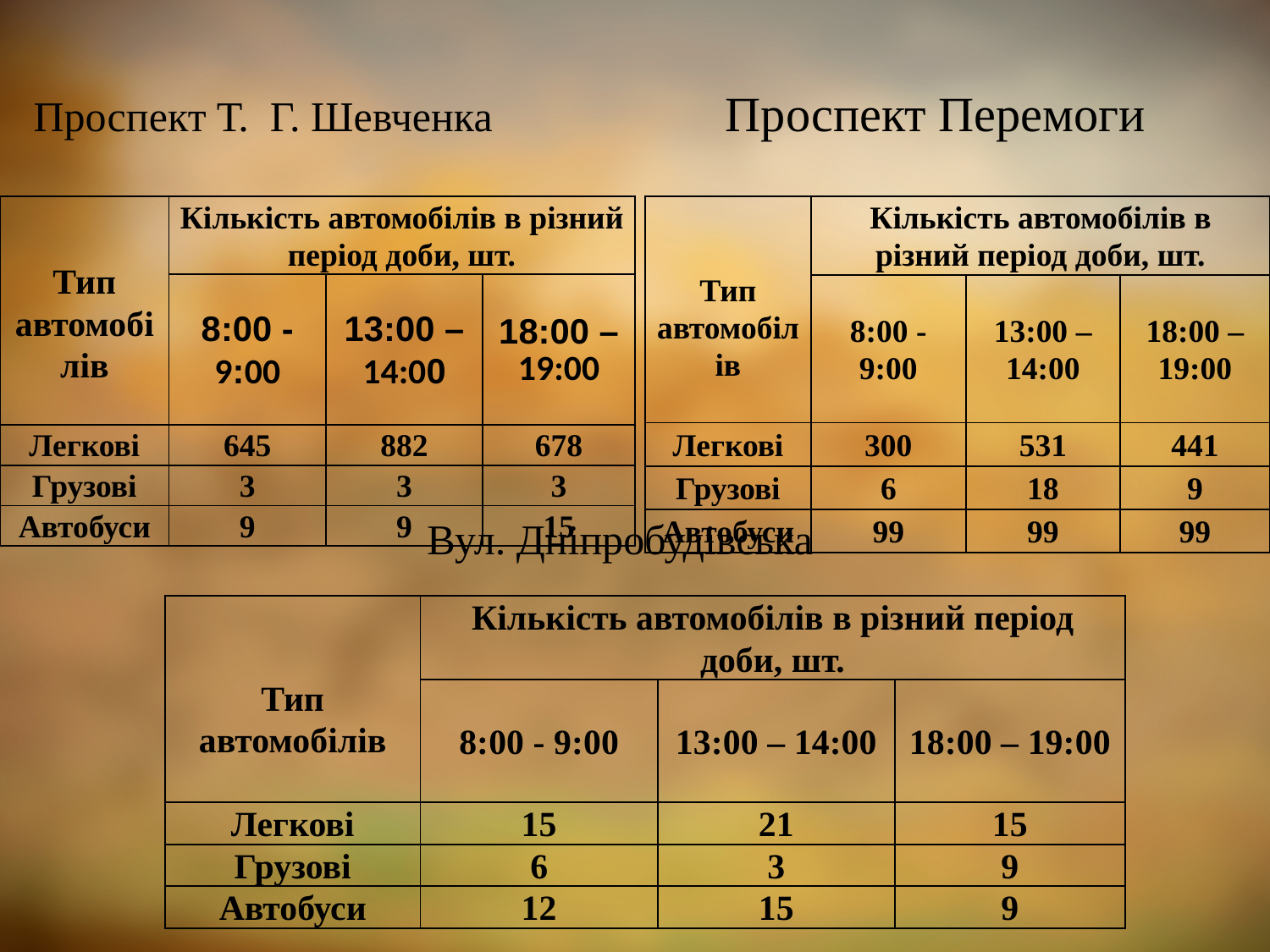

Проспект Т.  Г. Шевченка                      Проспект Перемоги

| Тип автомобілів | Кількість автомобілів в різний період доби, шт. |  |  |
| --- | --- | --- | --- |
|  | 8:00 - 9:00 | 13:00 – 14:00 | 18:00 – 19:00 |
| Легкові | 645 | 882 | 678 |
| Грузові | 3 | 3 | 3 |
| Автобуси | 9 | 9 | 15 |
| Тип автомобілів | Кількість автомобілів в різний період доби, шт. |  |  |
| --- | --- | --- | --- |
|  | 8:00 - 9:00 | 13:00 – 14:00 | 18:00 – 19:00 |
| Легкові | 300 | 531 | 441 |
| Грузові | 6 | 18 | 9 |
| Автобуси | 99 | 99 | 99 |
Вул. Дніпробудівська

| Тип автомобілів | Кількість автомобілів в різний період доби, шт. |  |  |
| --- | --- | --- | --- |
|  | 8:00 - 9:00 | 13:00 – 14:00 | 18:00 – 19:00 |
| Легкові | 15 | 21 | 15 |
| Грузові | 6 | 3 | 9 |
| Автобуси | 12 | 15 | 9 |